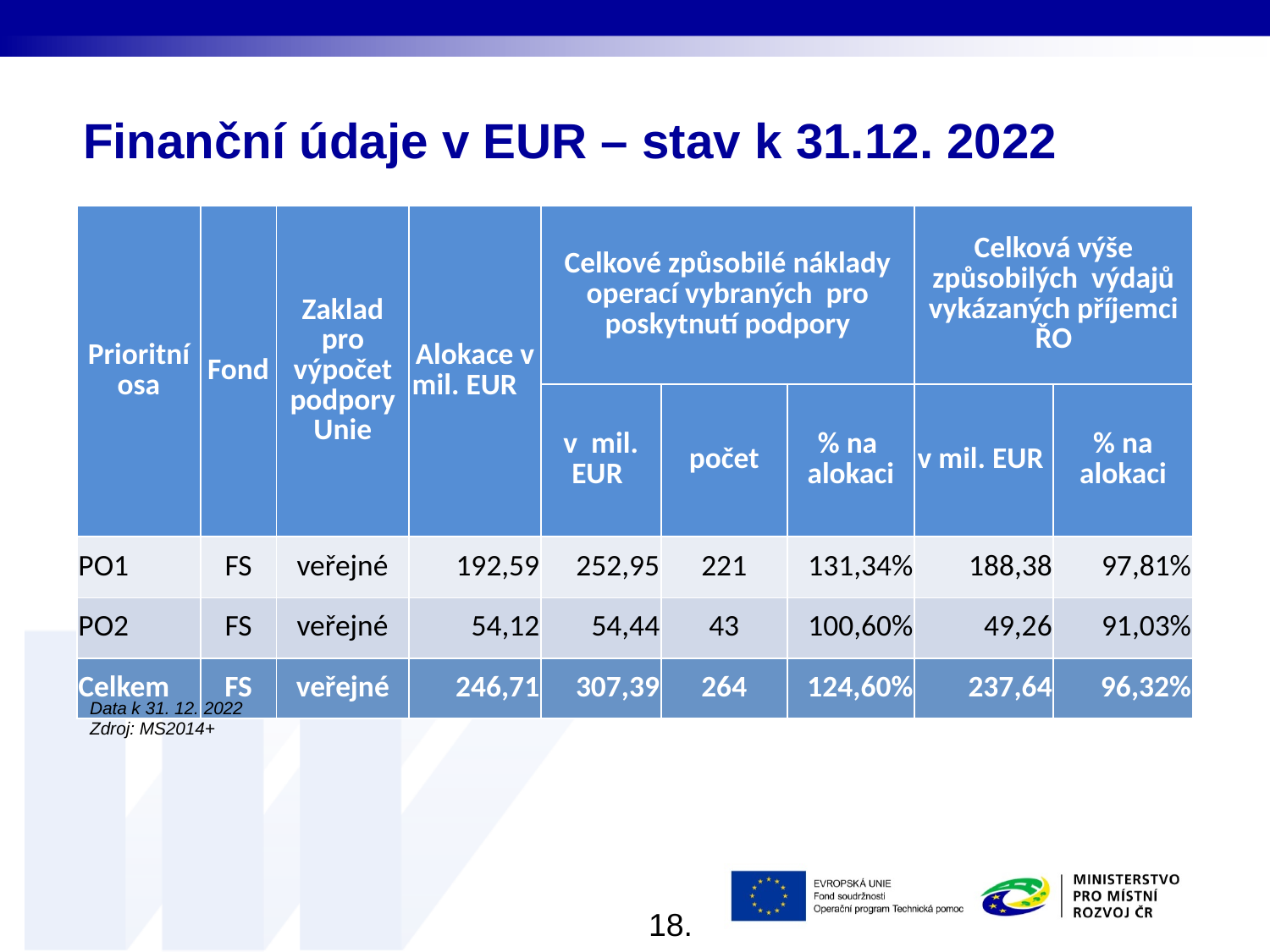

# Finanční údaje v EUR – stav k 31.12. 2022
| Prioritní osa | Fond | Zaklad pro výpočet podpory Unie | Alokace v mil. EUR | Celkové způsobilé náklady operací vybraných pro poskytnutí podpory |  |  | Celková výše způsobilých výdajů vykázaných příjemci ŘO |  |
| --- | --- | --- | --- | --- | --- | --- | --- | --- |
|  |  |  |  | v mil. EUR | počet | % na alokaci | v mil. EUR | % na alokaci |
| PO1 | FS | veřejné | 192,59 | 252,95 | 221 | 131,34% | 188,38 | 97,81% |
| PO2 | FS | veřejné | 54,12 | 54,44 | 43 | 100,60% | 49,26 | 91,03% |
| Celkem | FS | veřejné | 246,71 | 307,39 | 264 | 124,60% | 237,64 | 96,32% |
Data k 31. 12. 2022
Zdroj: MS2014+
18.